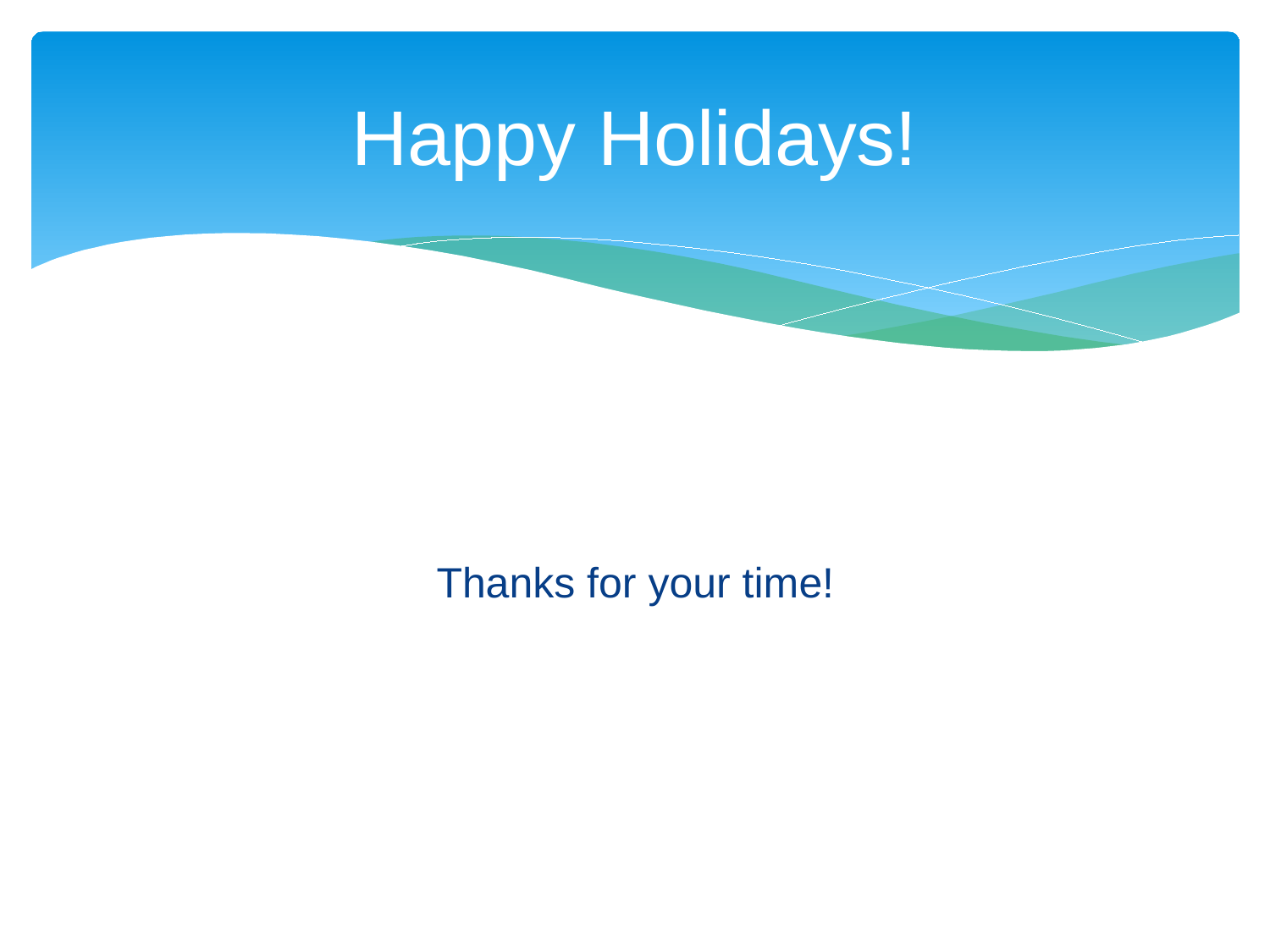

# Happy Holidays!

Thanks for your time!